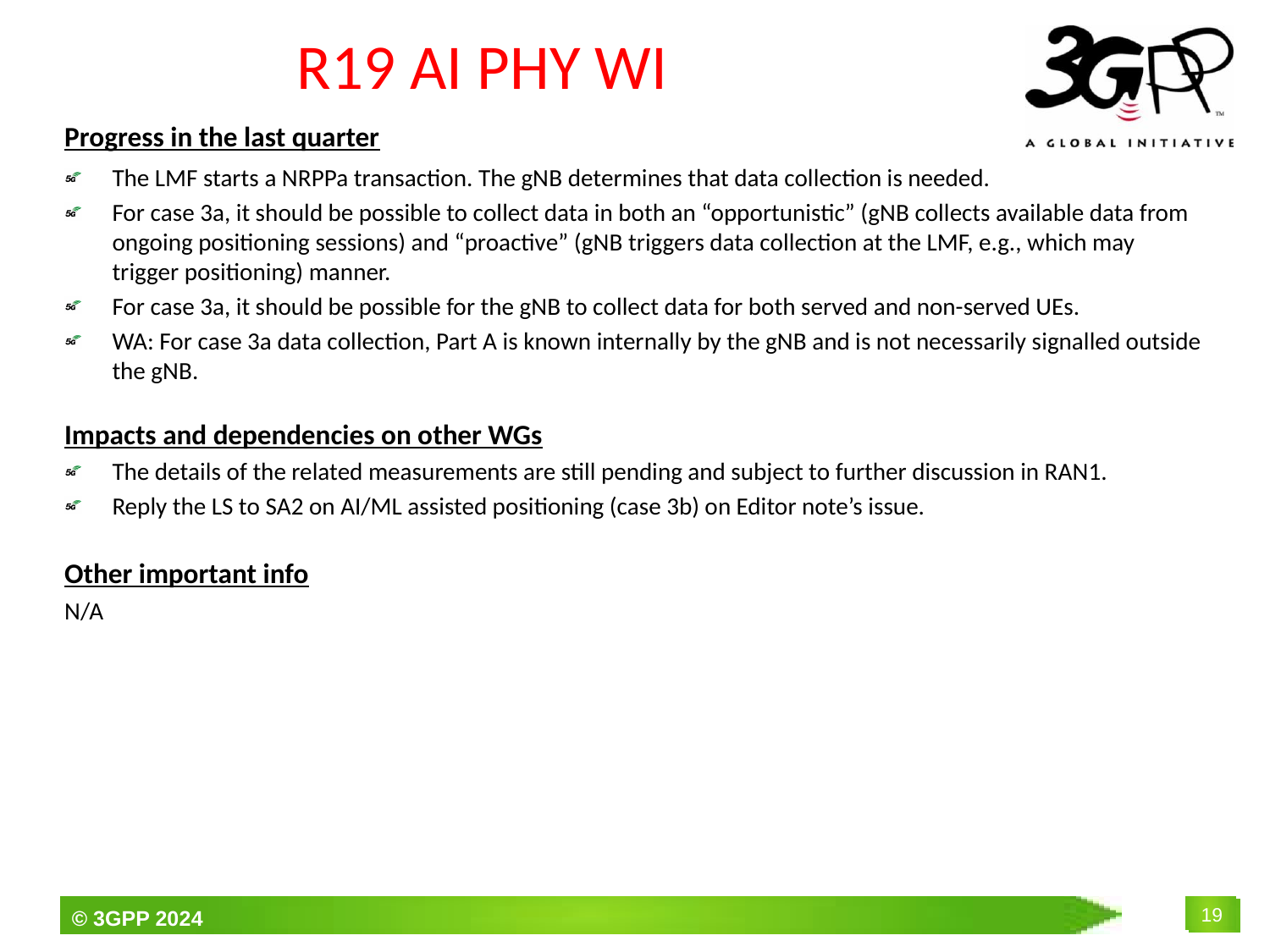

# R19 AI PHY WI
Progress in the last quarter
The LMF starts a NRPPa transaction. The gNB determines that data collection is needed.
For case 3a, it should be possible to collect data in both an “opportunistic” (gNB collects available data from ongoing positioning sessions) and “proactive” (gNB triggers data collection at the LMF, e.g., which may trigger positioning) manner.
For case 3a, it should be possible for the gNB to collect data for both served and non-served UEs.
WA: For case 3a data collection, Part A is known internally by the gNB and is not necessarily signalled outside the gNB.

Impacts and dependencies on other WGs
The details of the related measurements are still pending and subject to further discussion in RAN1.
Reply the LS to SA2 on AI/ML assisted positioning (case 3b) on Editor note’s issue.

Other important info
N/A

19